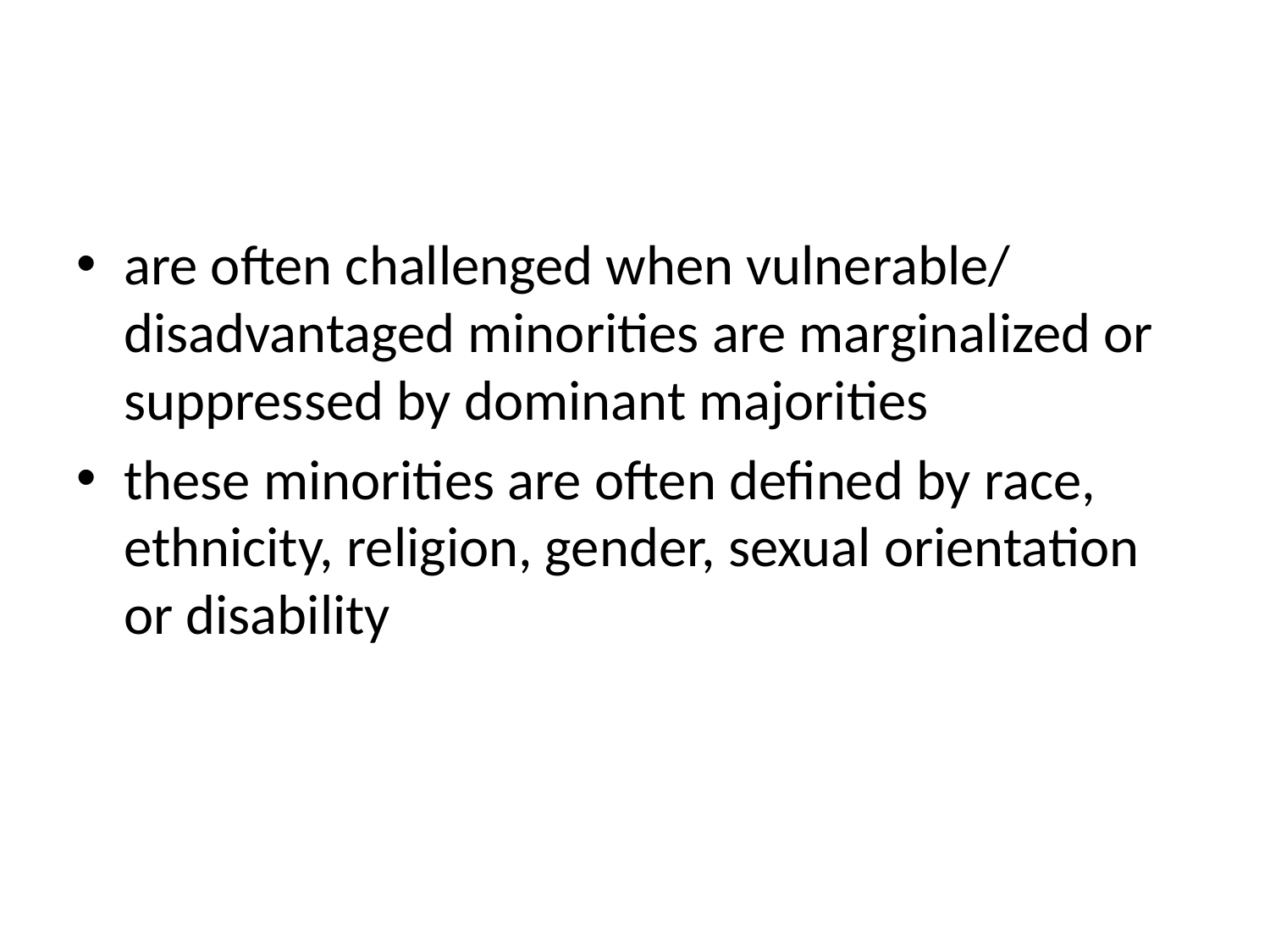

are often challenged when vulnerable/ disadvantaged minorities are marginalized or suppressed by dominant majorities
these minorities are often defined by race, ethnicity, religion, gender, sexual orientation or disability